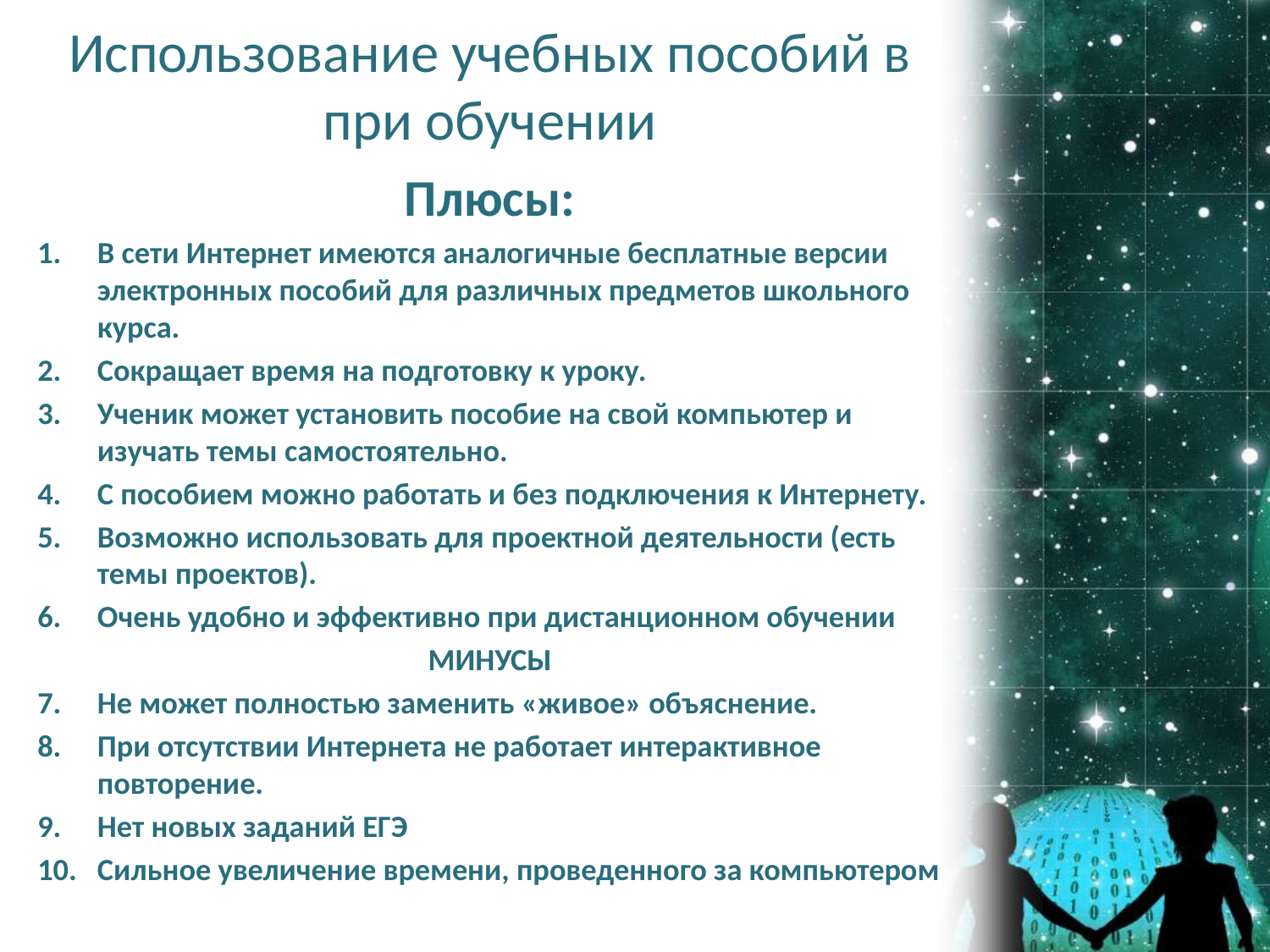

# Использование учебных пособий в при обучении
Плюсы:
В сети Интернет имеются аналогичные бесплатные версии электронных пособий для различных предметов школьного курса.
Сокращает время на подготовку к уроку.
Ученик может установить пособие на свой компьютер и изучать темы самостоятельно.
С пособием можно работать и без подключения к Интернету.
Возможно использовать для проектной деятельности (есть темы проектов).
Очень удобно и эффективно при дистанционном обучении
МИНУСЫ
Не может полностью заменить «живое» объяснение.
При отсутствии Интернета не работает интерактивное повторение.
Нет новых заданий ЕГЭ
Сильное увеличение времени, проведенного за компьютером